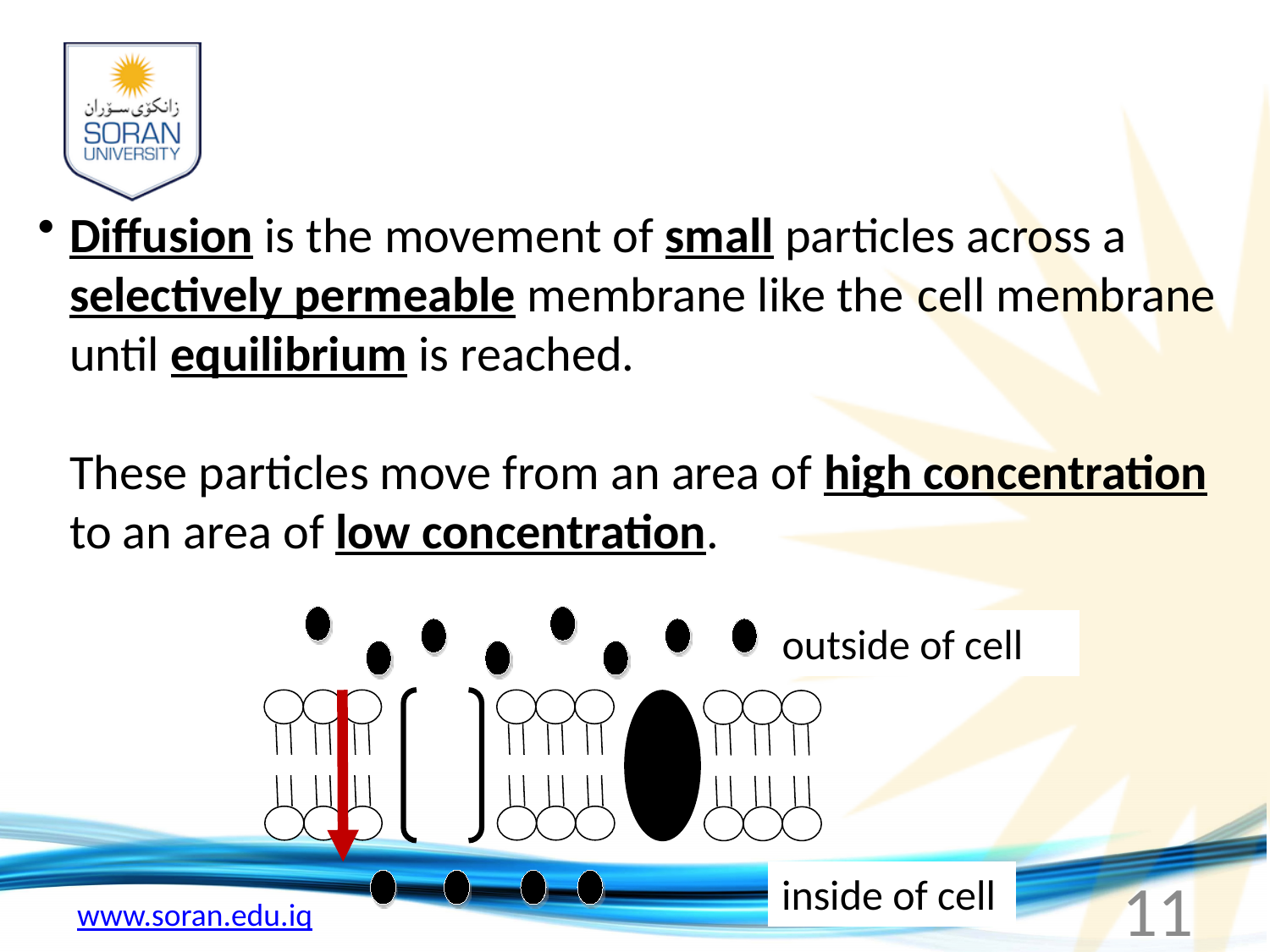

Diffusion is the movement of small particles across a selectively permeable membrane like the cell membrane until equilibrium is reached.

These particles move from an area of high concentration to an area of low concentration.

outside of cell
inside of cell
11